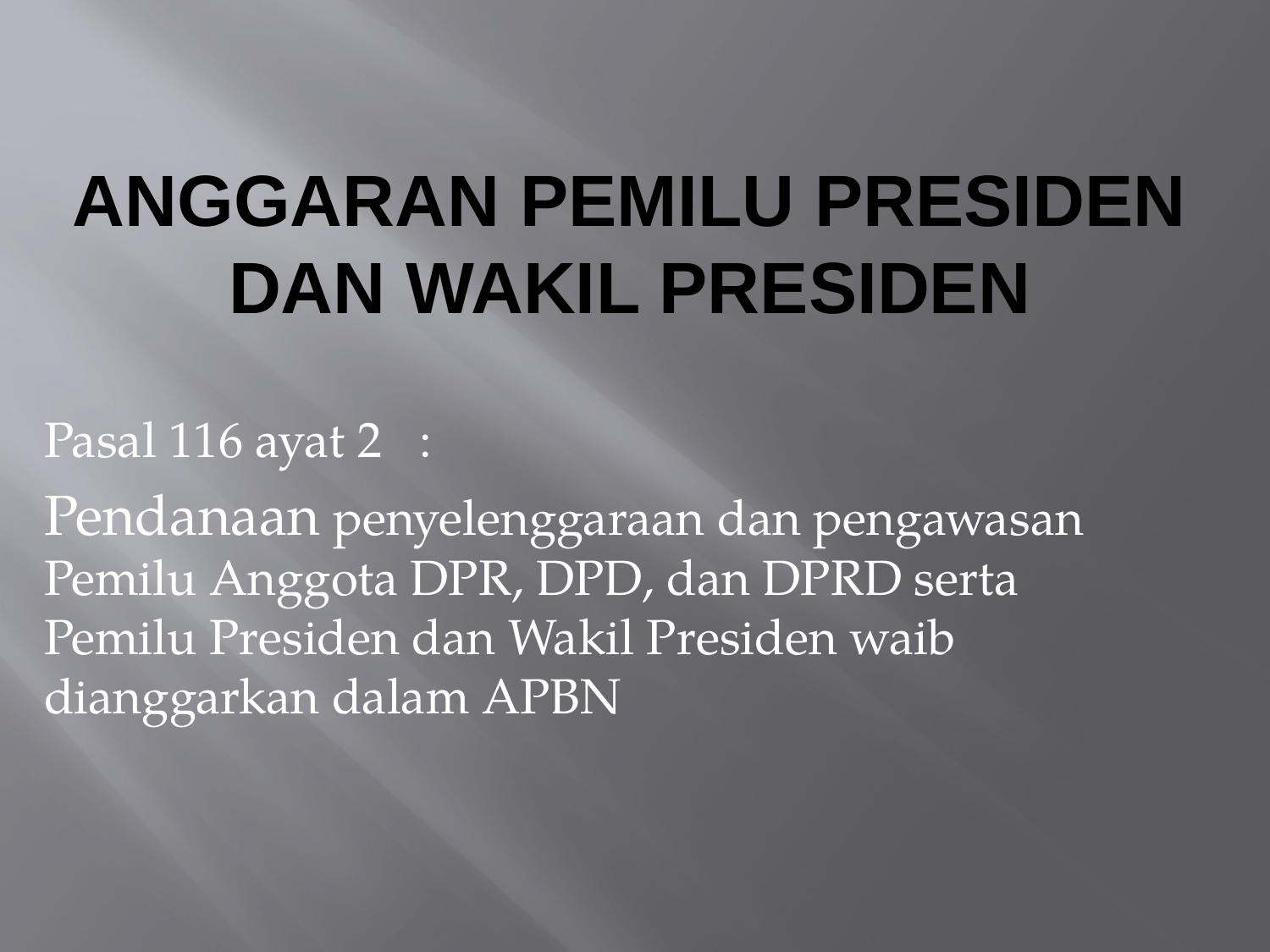

# Anggaran pemilu presiden dan wakil presiden
Pasal 116 ayat 2   :
Pendanaan penyelenggaraan dan pengawasan Pemilu Anggota DPR, DPD, dan DPRD serta Pemilu Presiden dan Wakil Presiden waib dianggarkan dalam APBN